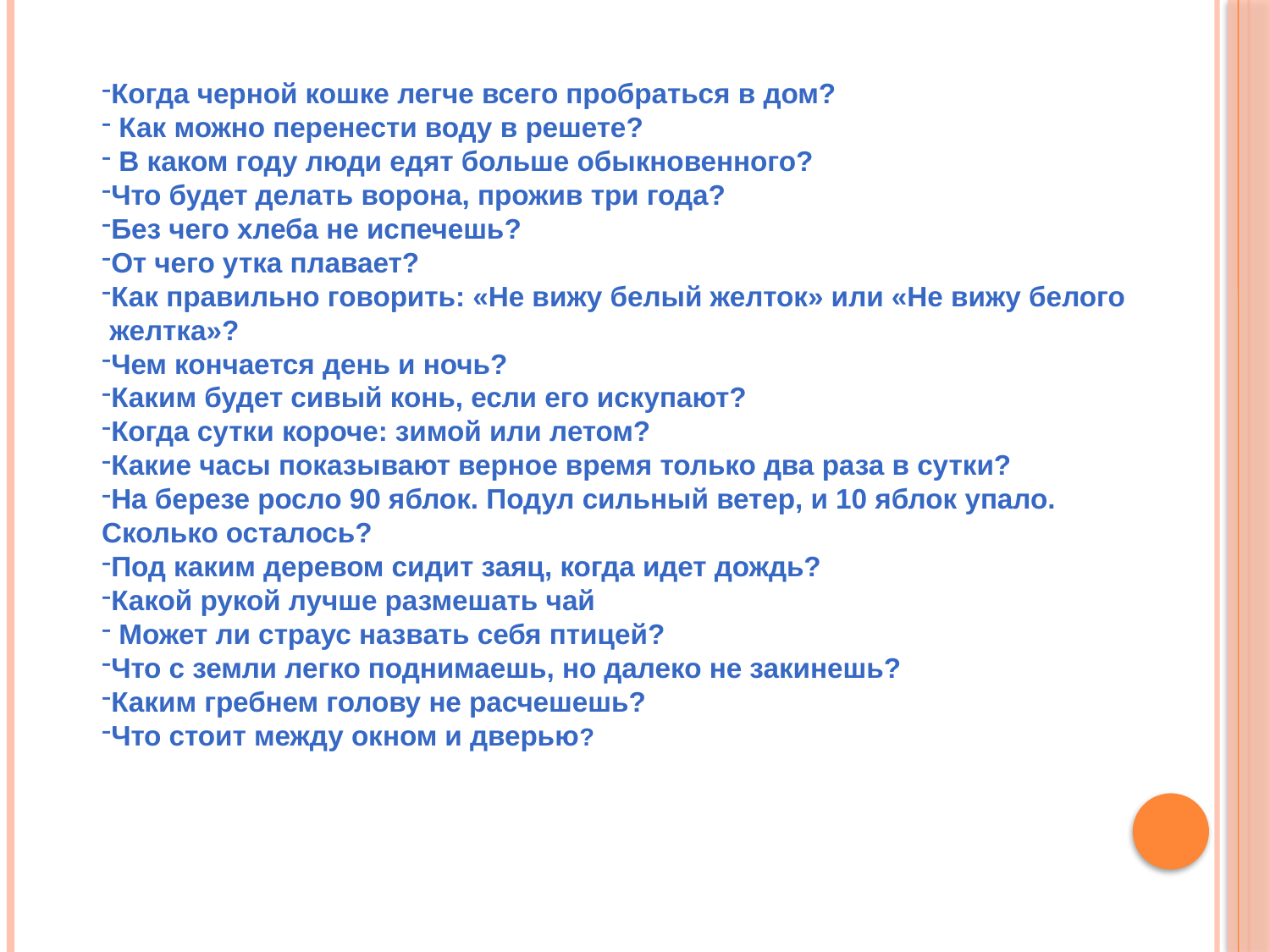

Когда черной кошке легче всего пробраться в дом?
 Как можно перенести воду в решете?
 В каком году люди едят больше обыкновенного?
Что будет делать ворона, прожив три года?
Без чего хлеба не испечешь?
От чего утка плавает?
Как правильно говорить: «Не вижу белый желток» или «Не вижу белого   желтка»?
Чем кончается день и ночь?
Каким будет сивый конь, если его искупают?
Когда сутки короче: зимой или летом?
Какие часы показывают верное время только два раза в сутки?
На березе росло 90 яблок. Подул сильный ветер, и 10 яблок упало. Сколько осталось?
Под каким деревом сидит заяц, когда идет дождь?
Какой рукой лучше размешать чай
 Может ли страус назвать себя птицей?
Что с земли легко поднимаешь, но далеко не закинешь?
Каким гребнем голову не расчешешь?
Что стоит между окном и дверью?